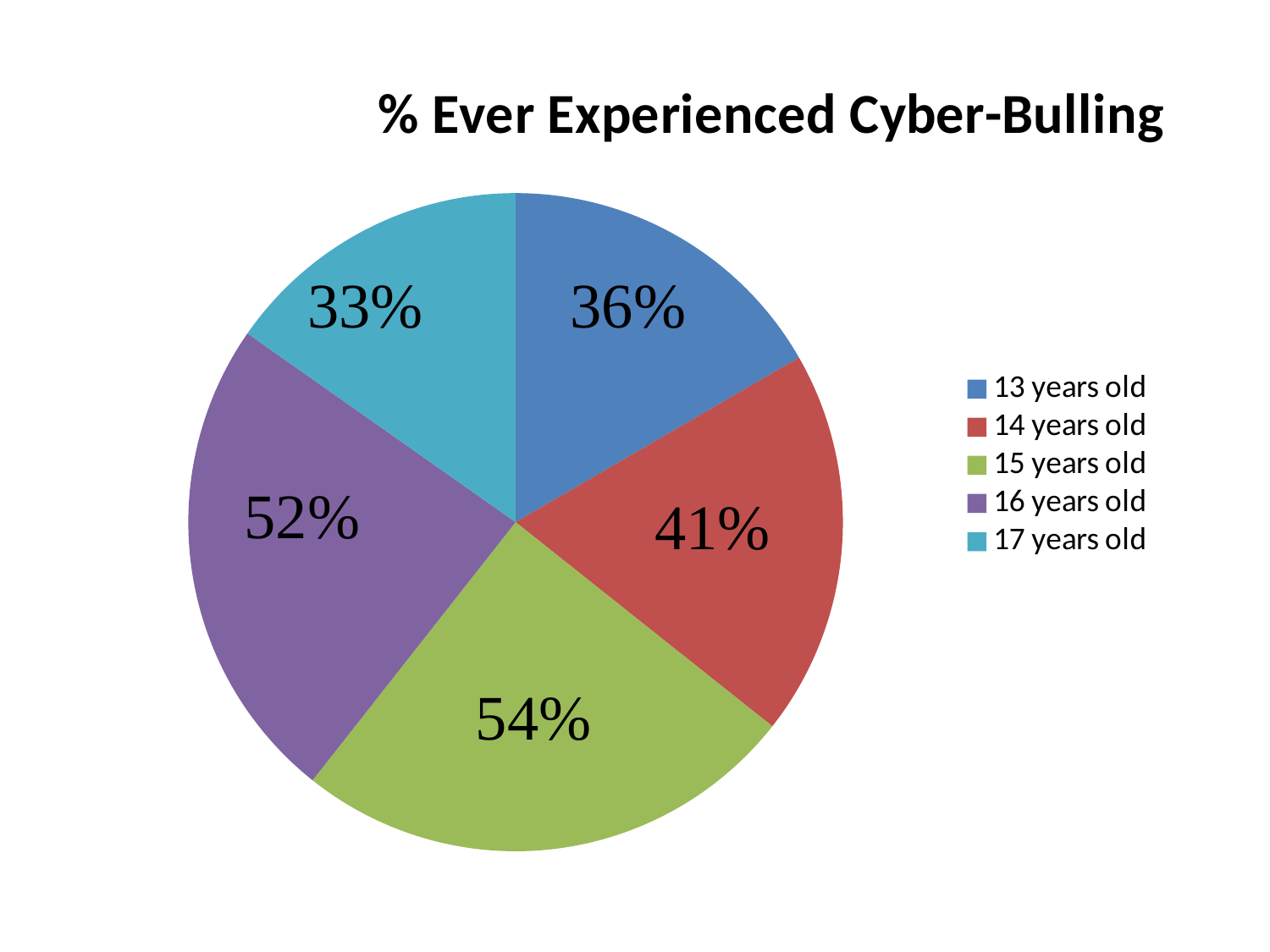

### Chart: % Ever Experienced Cyber-Bulling

| Category | % Ever Experienced Cyber-Bulling |
|---|---|
| 13 years old | 0.3600000000000003 |
| 14 years old | 0.4100000000000003 |
| 15 years old | 0.54 |
| 16 years old | 0.52 |
| 17 years old | 0.33000000000000046 |